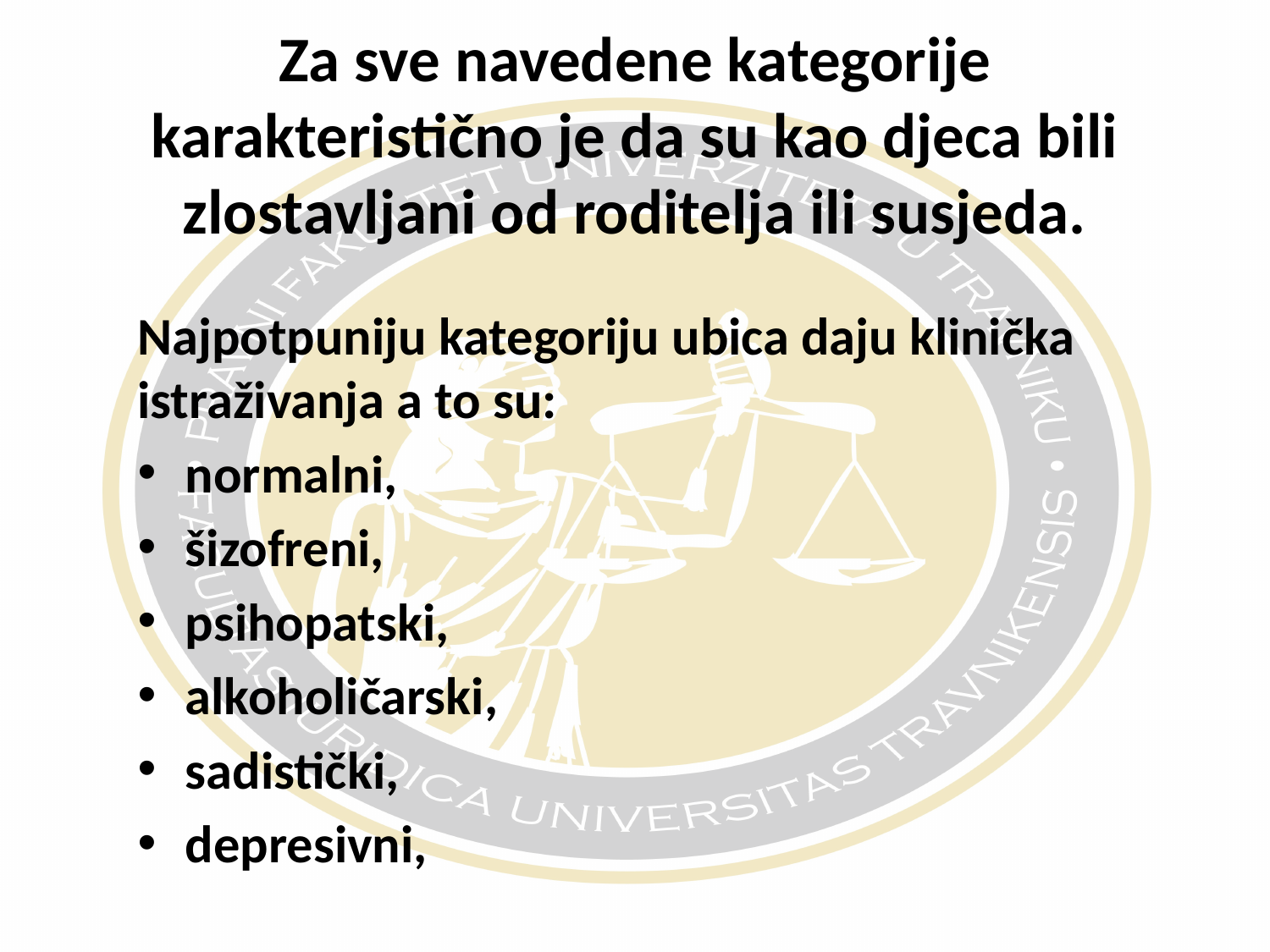

# Za sve navedene kategorije karakteristično je da su kao djeca bili zlostavljani od roditelja ili susjeda.
Najpotpuniju kategoriju ubica daju klinička istraživanja a to su:
normalni,
šizofreni,
psihopatski,
alkoholičarski,
sadistički,
depresivni,